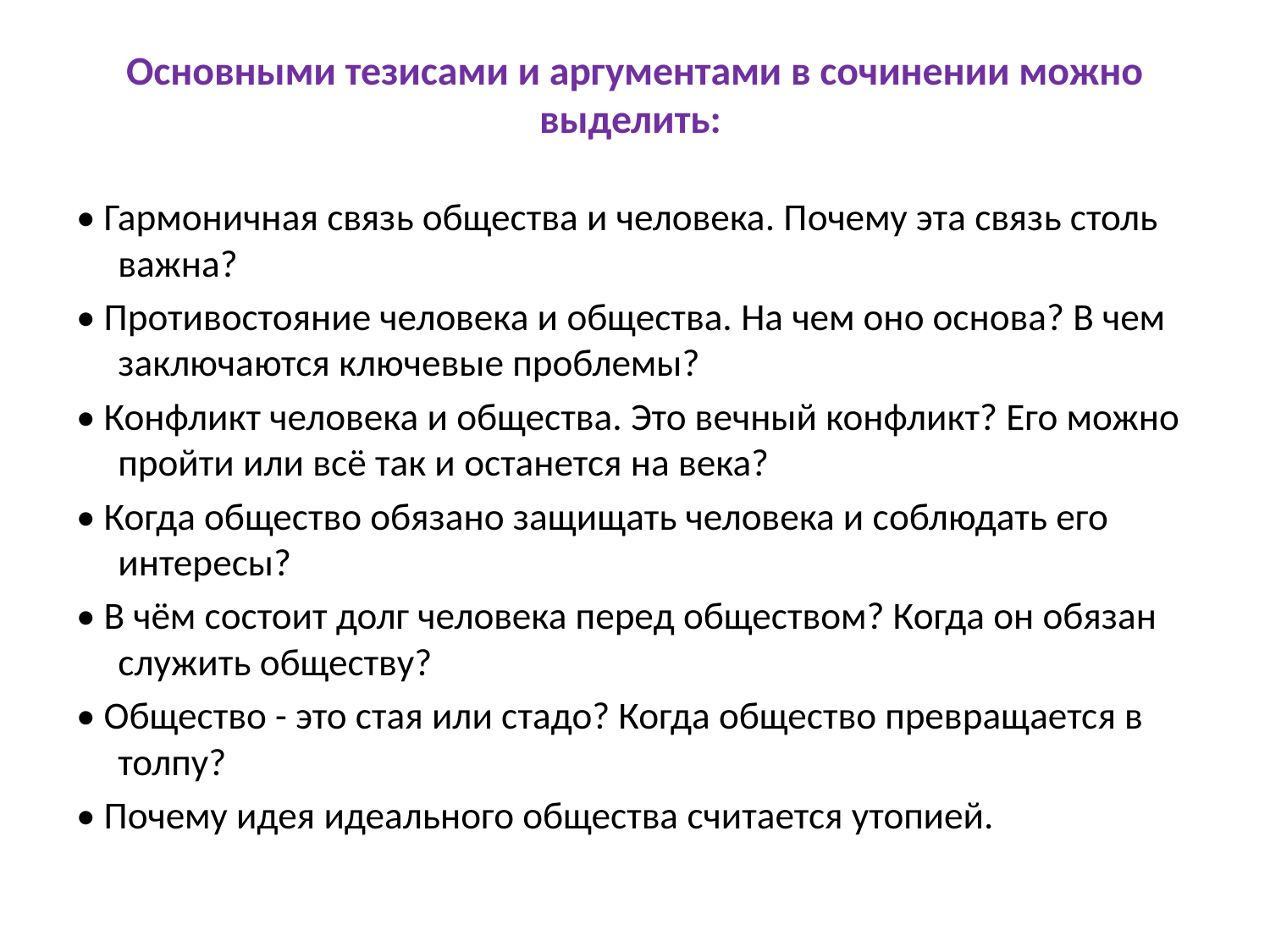

# Основными тезисами и аргументами в сочинении можно выделить:
• Гармоничная связь общества и человека. Почему эта связь столь важна?
• Противостояние человека и общества. На чем оно основа? В чем заключаются ключевые проблемы?
• Конфликт человека и общества. Это вечный конфликт? Его можно пройти или всё так и останется на века?
• Когда общество обязано защищать человека и соблюдать его интересы?
• В чём состоит долг человека перед обществом? Когда он обязан служить обществу?
• Общество - это стая или стадо? Когда общество превращается в толпу?
• Почему идея идеального общества считается утопией.